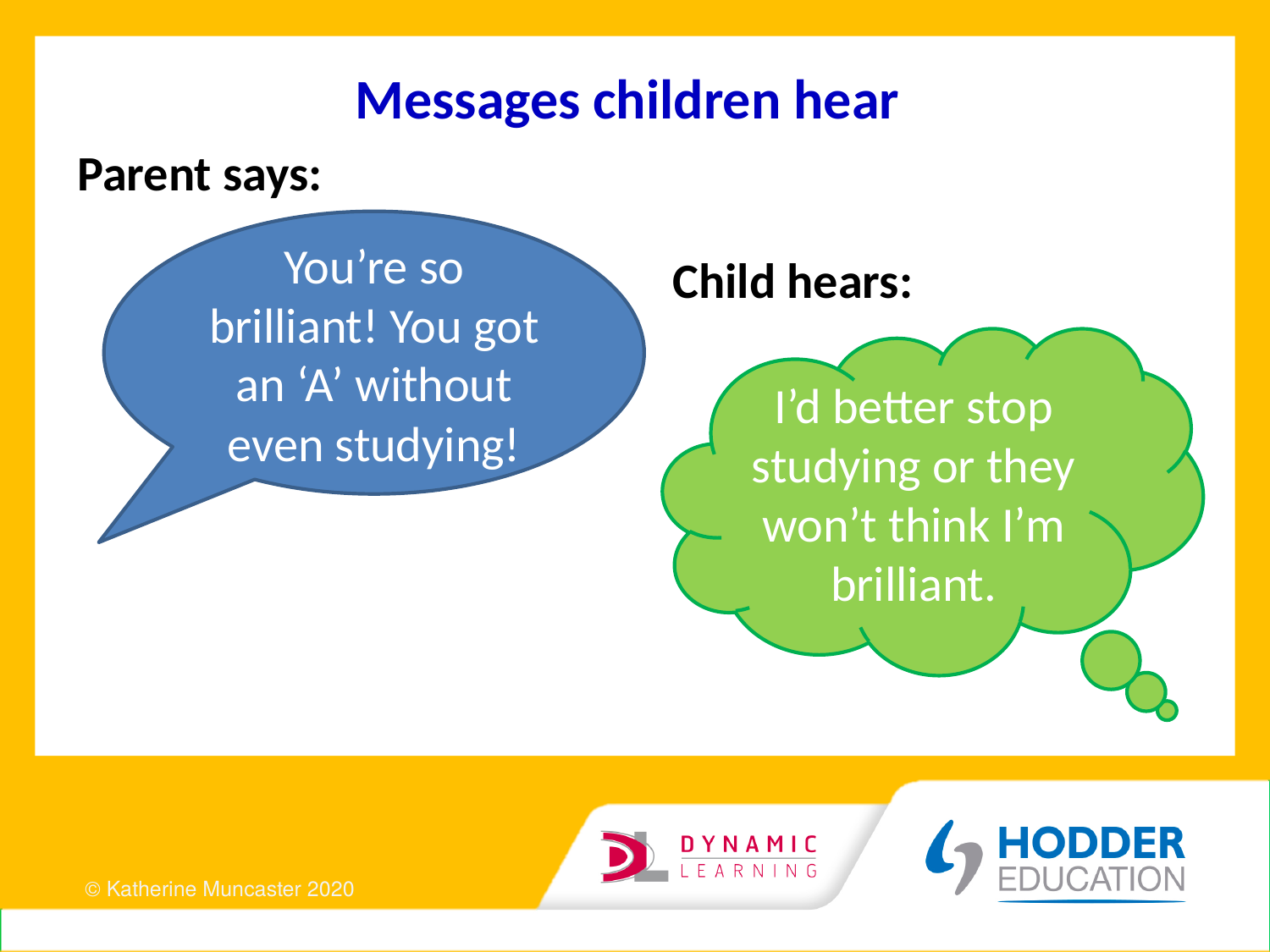

# Messages children hear
Parent says:
You’re so brilliant! You got an ‘A’ without even studying!
Child hears:
I’d better stop studying or they won’t think I’m brilliant.